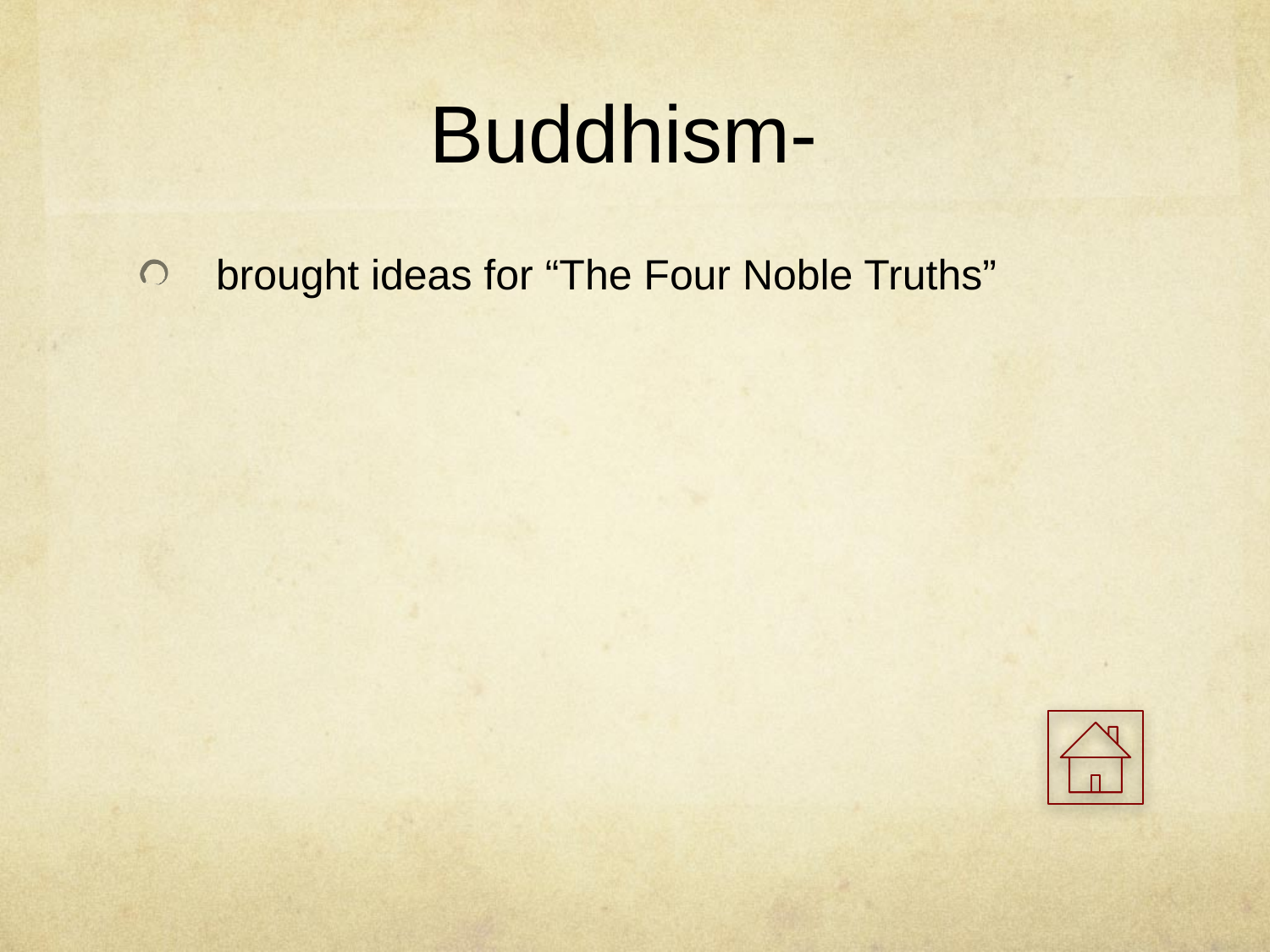

# Buddhism-
 brought ideas for “The Four Noble Truths”